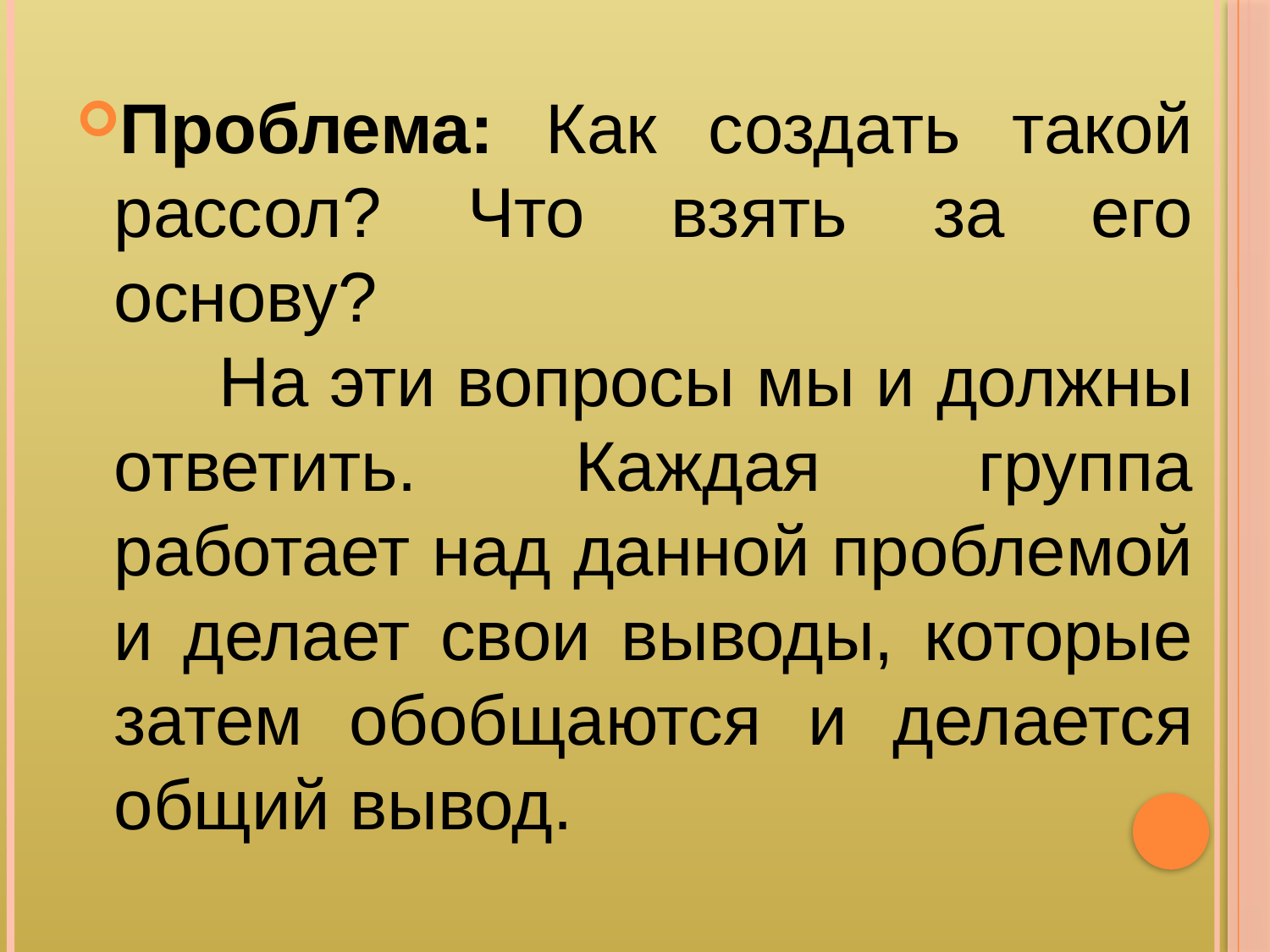

Проблема: Как создать такой рассол? Что взять за его основу?
     На эти вопросы мы и должны ответить. Каждая группа работает над данной проблемой и делает свои выводы, которые затем обобщаются и делается общий вывод.